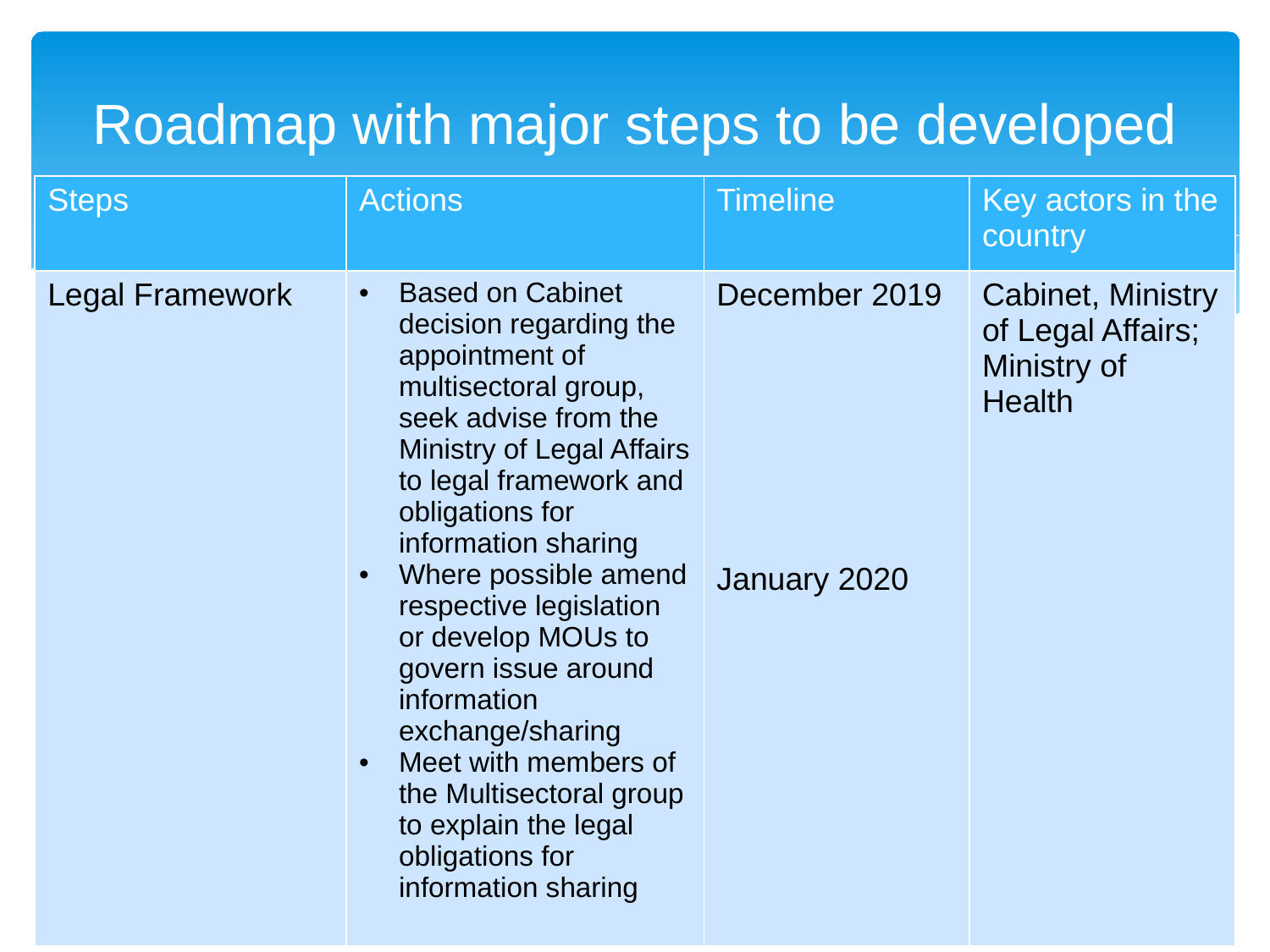

# Roadmap with major steps to be developed
| Steps | Actions | Timeline | Key actors in the country |
| --- | --- | --- | --- |
| Legal Framework | Based on Cabinet decision regarding the appointment of multisectoral group, seek advise from the Ministry of Legal Affairs to legal framework and obligations for information sharing Where possible amend respective legislation or develop MOUs to govern issue around information exchange/sharing Meet with members of the Multisectoral group to explain the legal obligations for information sharing | December 2019 January 2020 | Cabinet, Ministry of Legal Affairs; Ministry of Health |